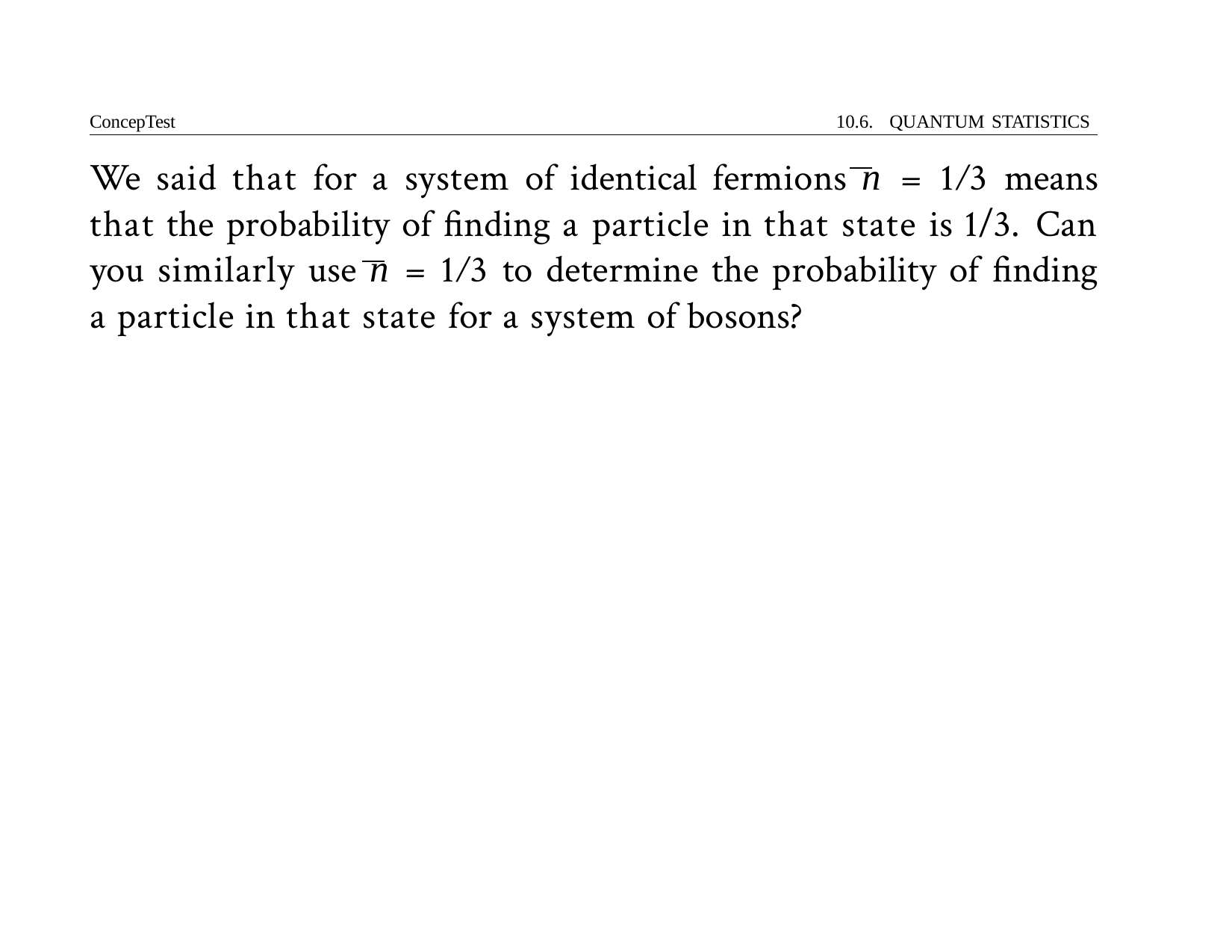

ConcepTest	10.6.  QUANTUM STATISTICS

# We said that for a system of identical fermions n = 1/3 means that the probability of finding a particle in that state is 1/3. Can you similarly use n = 1/3 to determine the probability of finding a particle in that state for a system of bosons?